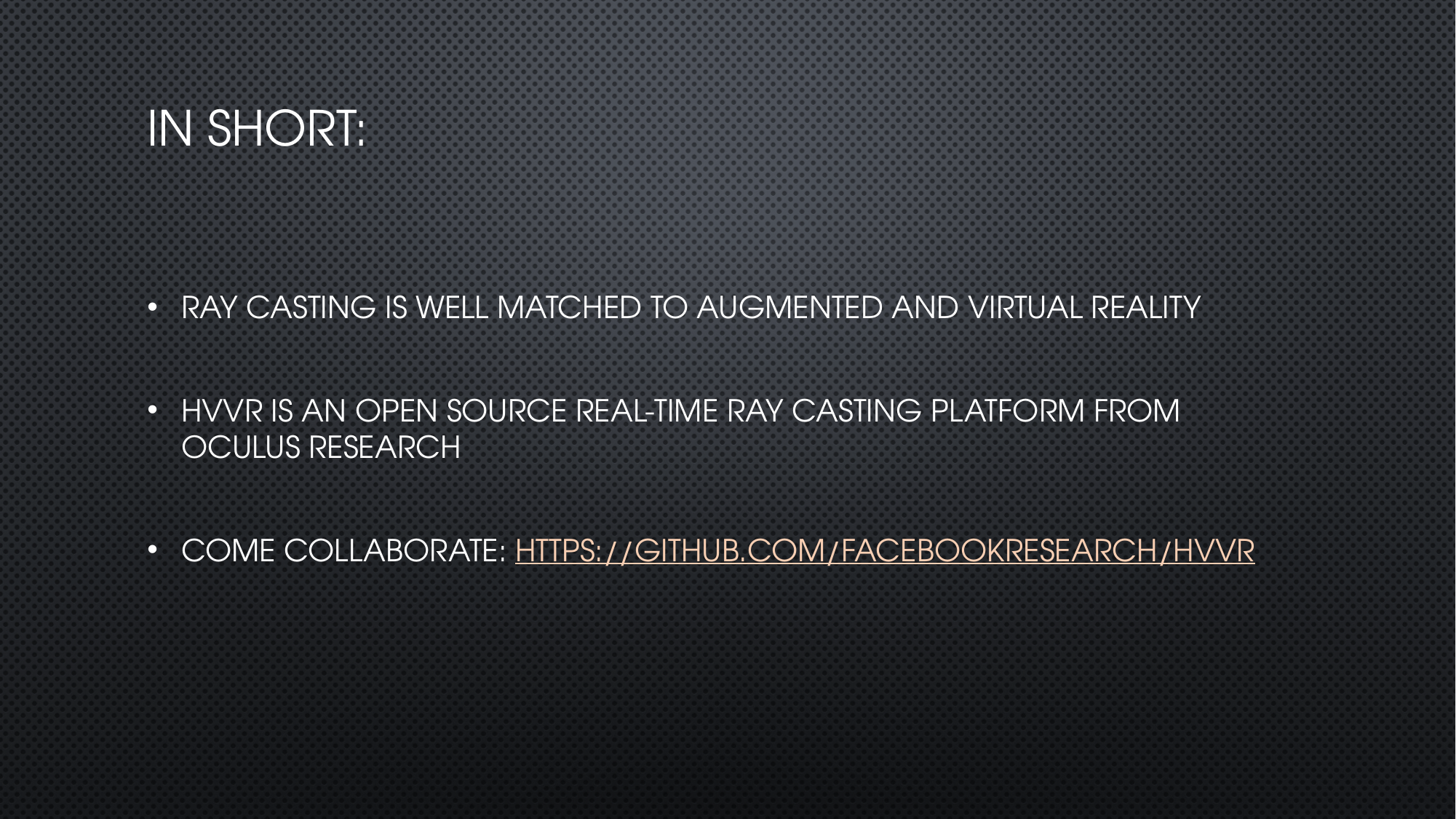

# In short:
Ray casting is well matched to augmented and virtual reality

HVVR is an open source real-time ray casting platform from Oculus Research

Come collaborate: https://github.com/facebookresearch/HVVR